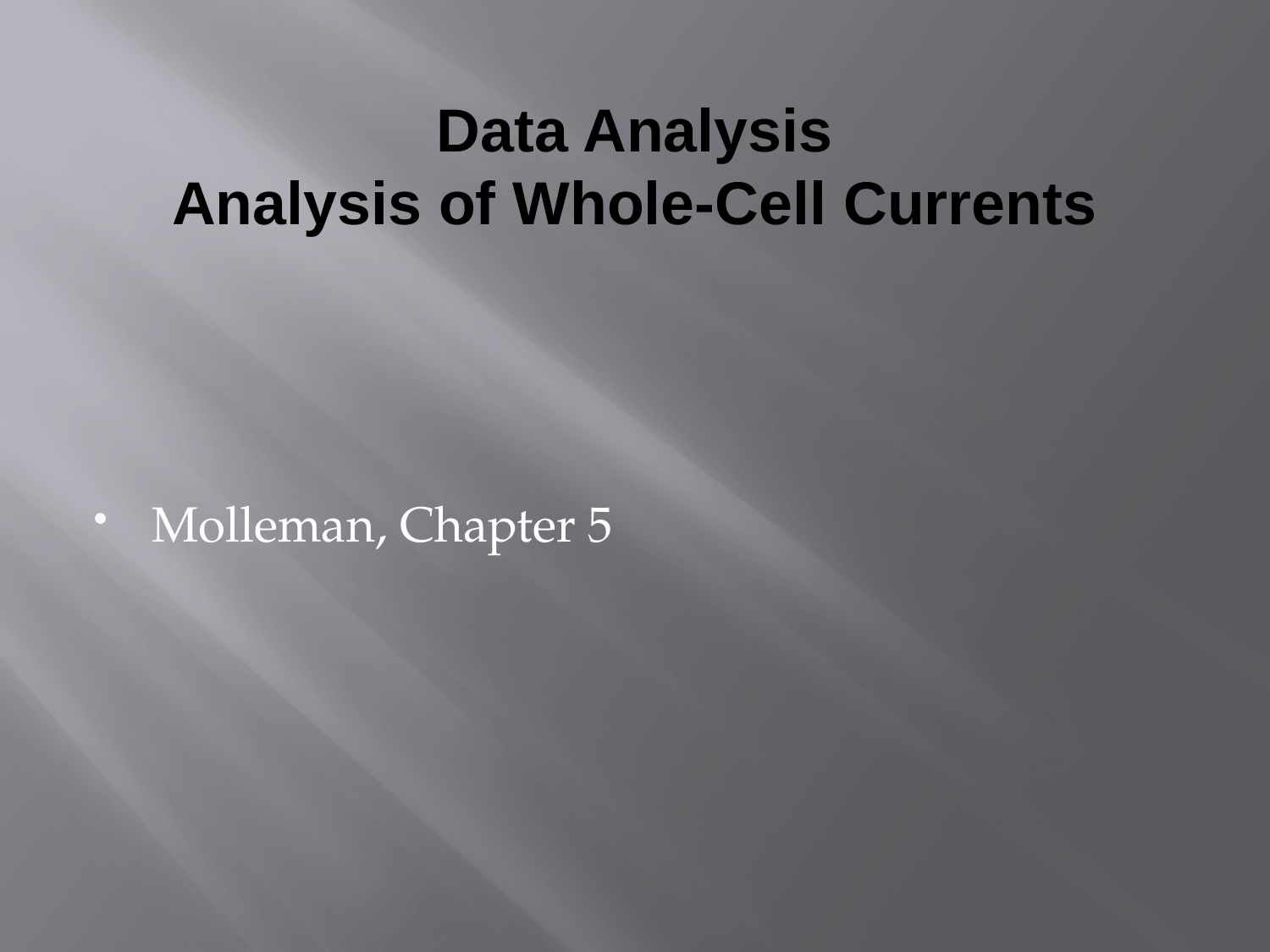

# Data Analysis Analysis of Whole-Cell Currents
Molleman, Chapter 5